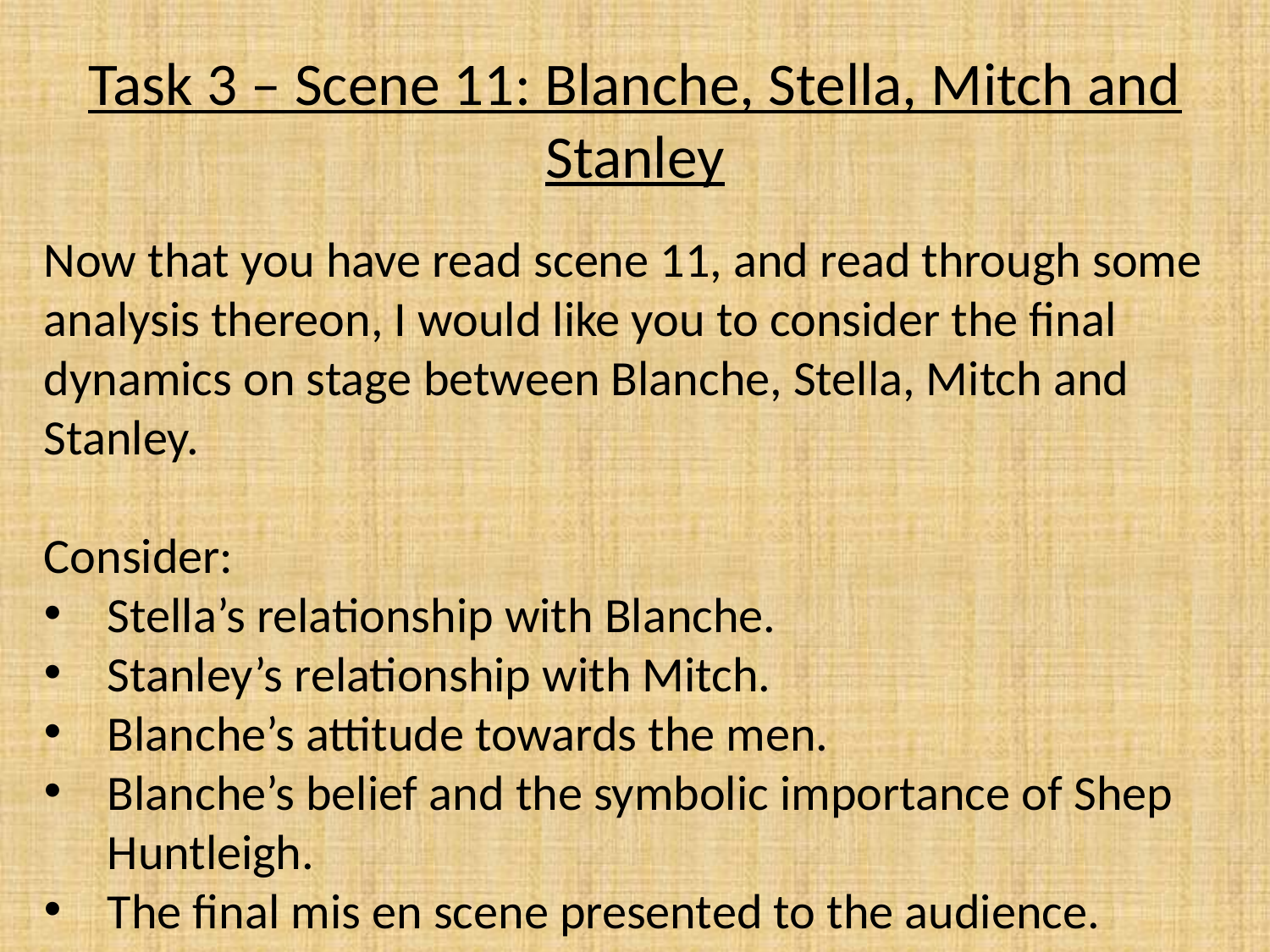

# Task 3 – Scene 11: Blanche, Stella, Mitch and Stanley
Now that you have read scene 11, and read through some analysis thereon, I would like you to consider the final dynamics on stage between Blanche, Stella, Mitch and Stanley.

Consider:
Stella’s relationship with Blanche.
Stanley’s relationship with Mitch.
Blanche’s attitude towards the men.
Blanche’s belief and the symbolic importance of Shep Huntleigh.
The final mis en scene presented to the audience.